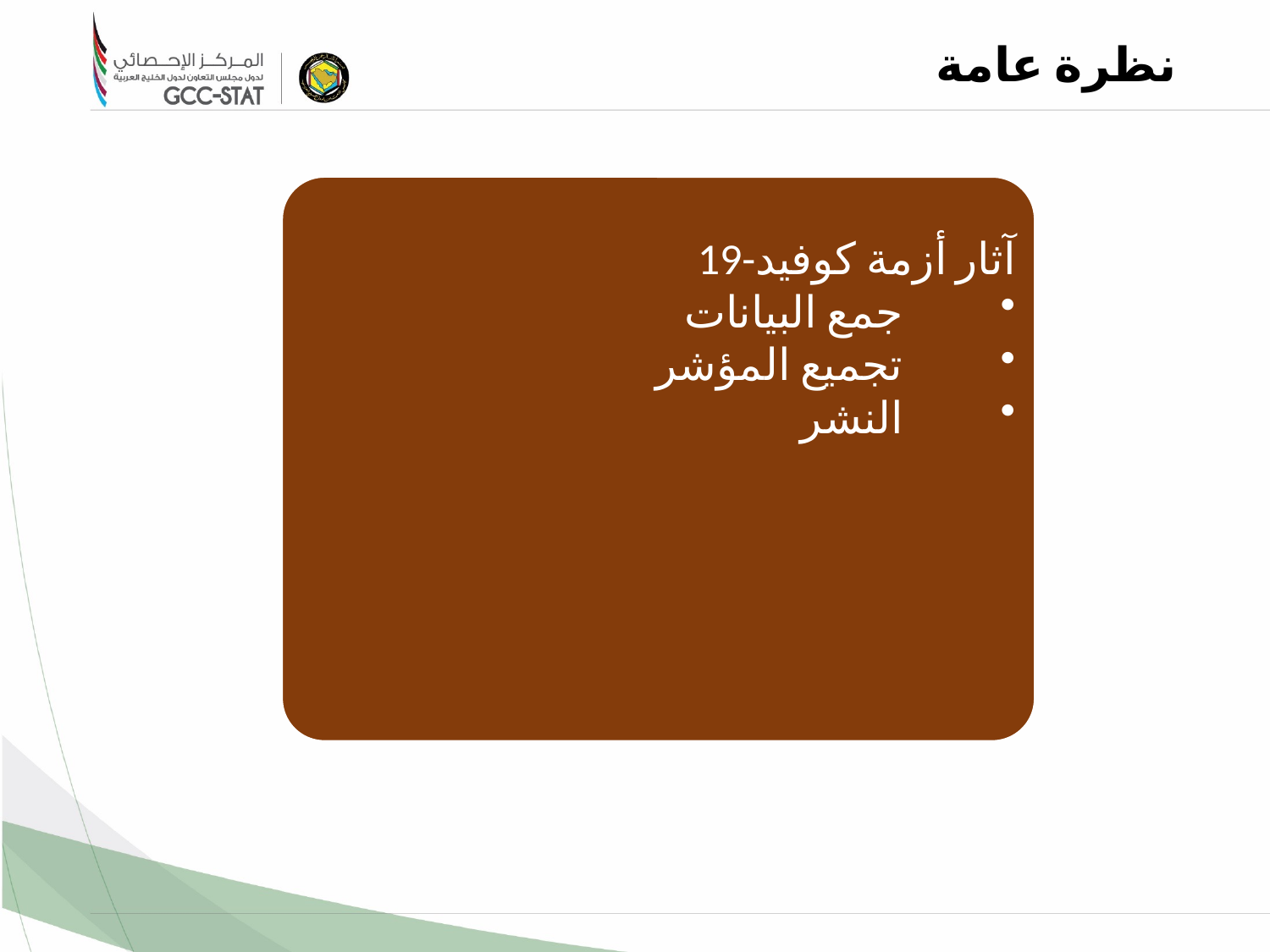

نظرة عامة

آثار أزمة كوفيد-19
جمع البيانات
تجميع المؤشر
النشر